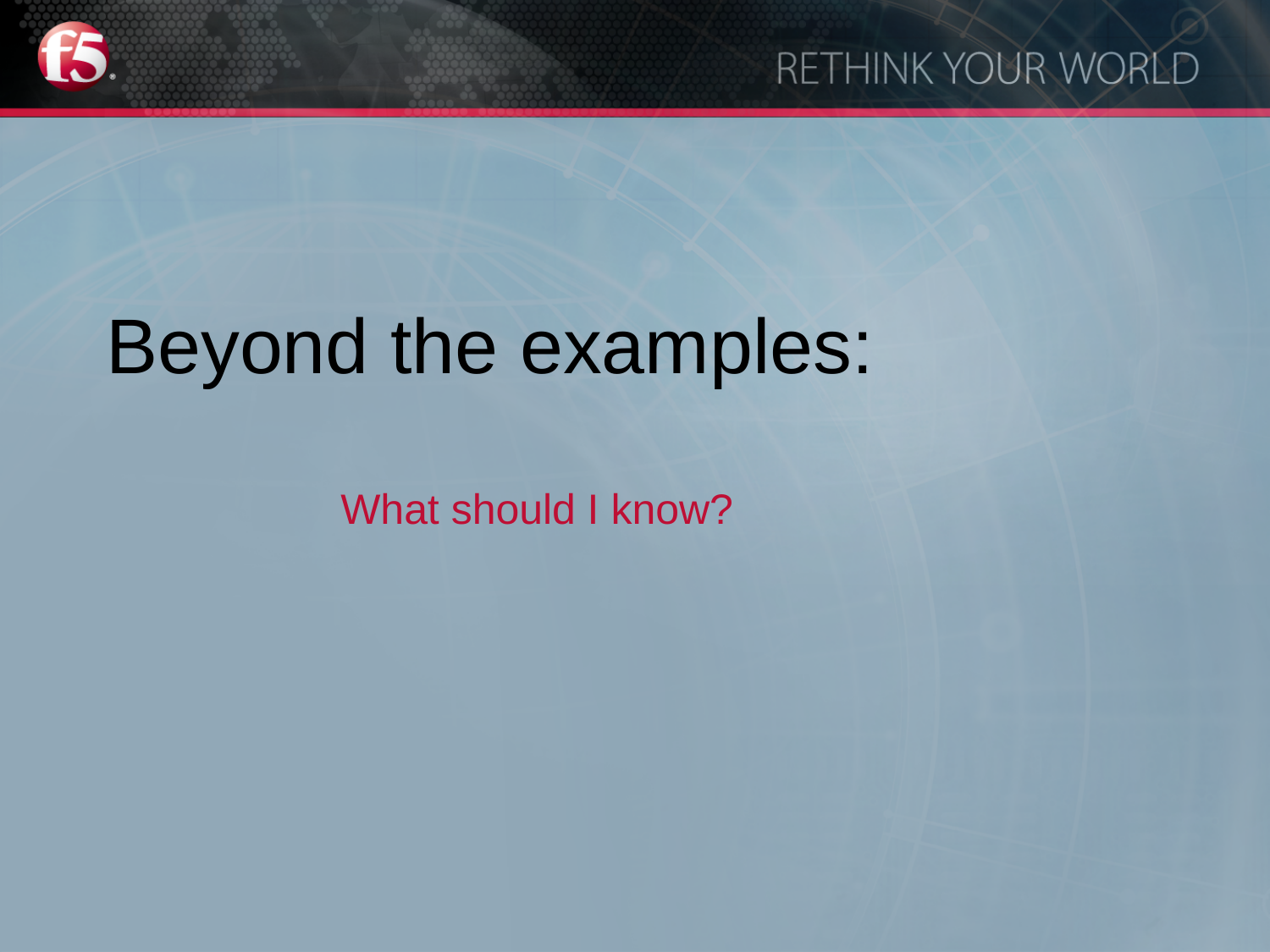

# Beyond the examples:
What should I know?